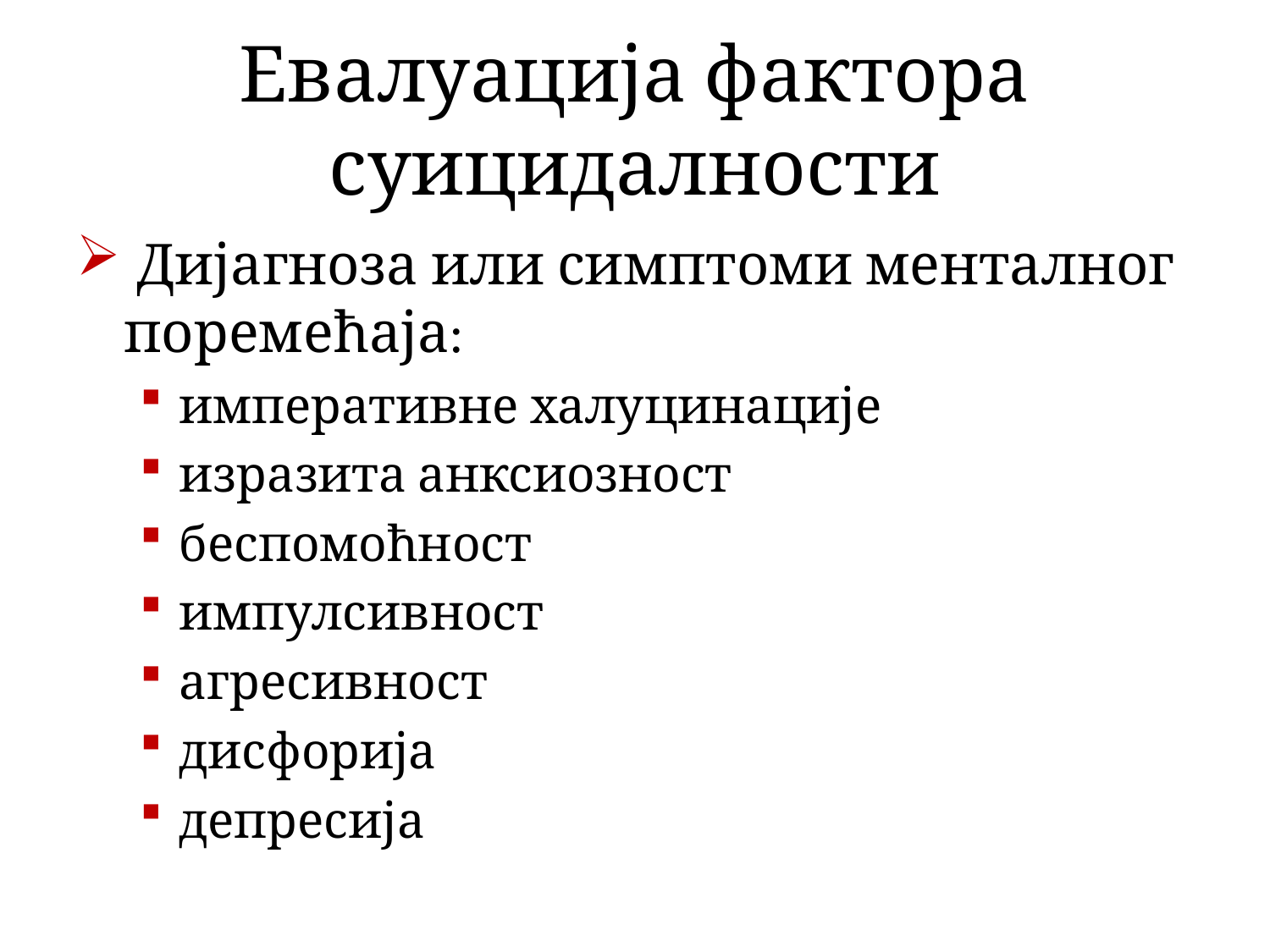

# Евалуација фактора суицидалности
 Дијагноза или симптоми менталног поремећаја:
императивне халуцинације
изразита анксиозност
беспомоћност
импулсивност
агресивност
дисфорија
депресија